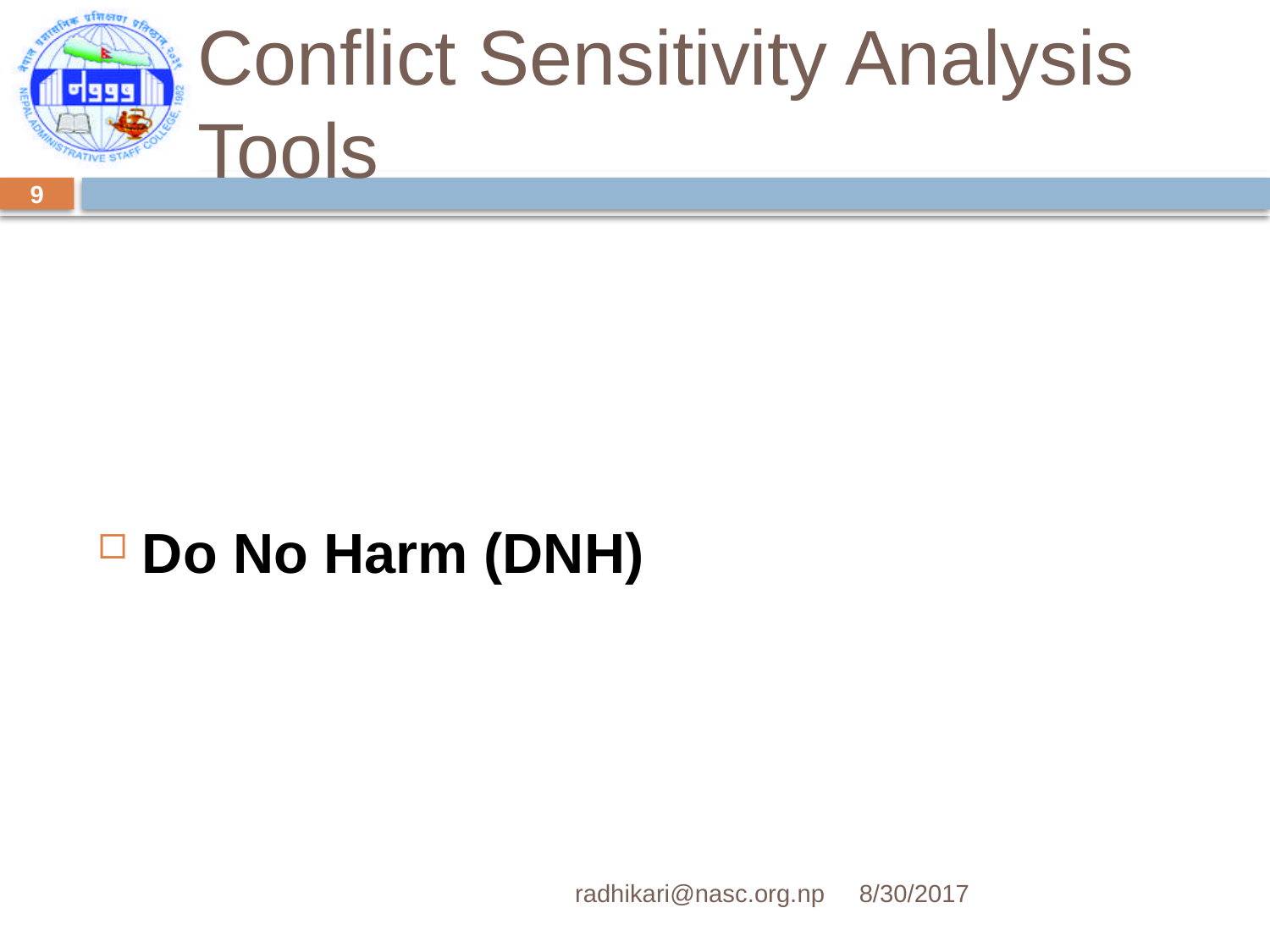

# Conflict Sensitivity Analysis Tools
9
Do No Harm (DNH)
radhikari@nasc.org.np
8/30/2017